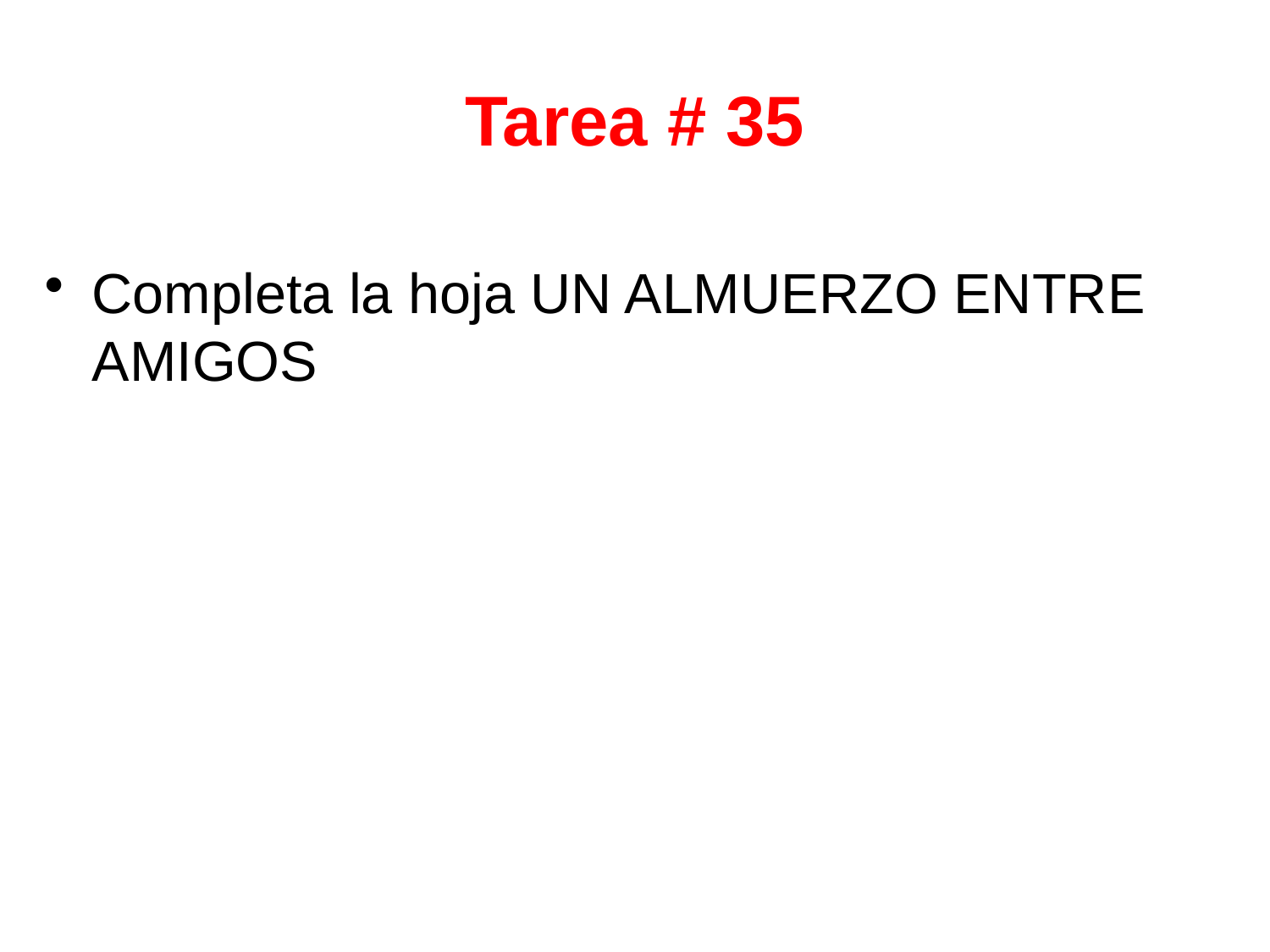

# Tarea # 35
Completa la hoja UN ALMUERZO ENTRE AMIGOS